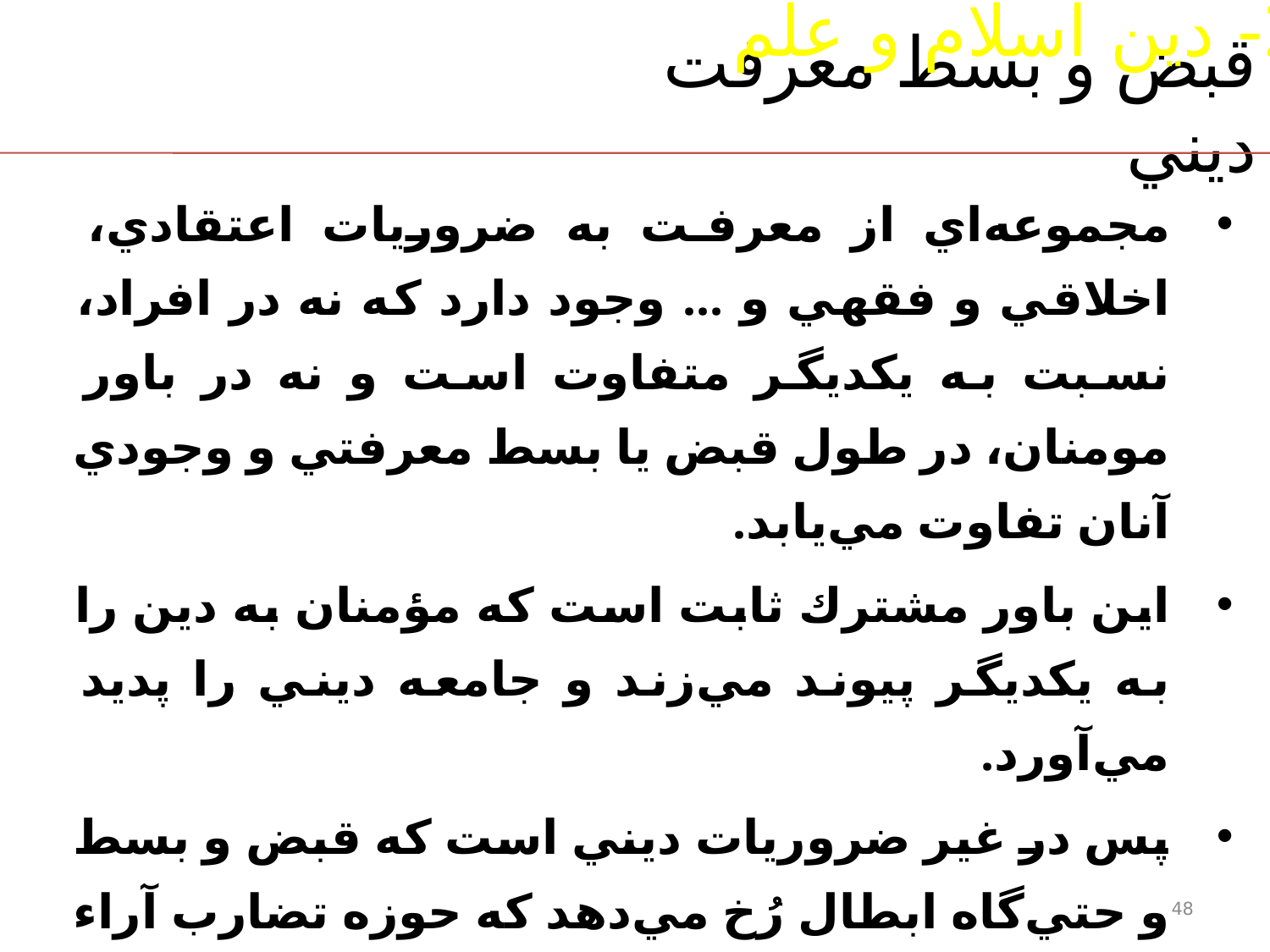

2- دین اسلام و علم
# قبض و بسط معرفت ديني

مجموعه‌اي از معرفت به ضروريات اعتقادي، اخلاقي و فقهي و ... وجود دارد كه نه در افراد، نسبت به يكديگر متفاوت است و نه در باور مومنان، در طول قبض يا بسط معرفتي و وجودي آنان تفاوت مي‌يابد.
اين باور مشترك ثابت است كه مؤمنان به دين را به يكديگر پيوند مي‌زند و جامعه ديني را پديد مي‌آورد.
پس در غير ضروريات ديني است كه قبض و بسط و حتي‌گاه ابطال رُخ مي‌دهد كه حوزه تضارب آراء فقها و مجتهدين مي‌باشد، مجتهديني كه بر اساس اصول استنباطي كه بر اساس حكم عقل و وحي اثبات نموده‌اند به استنباط معرفت ديني از منابع ديني اقدام نمايند.
48